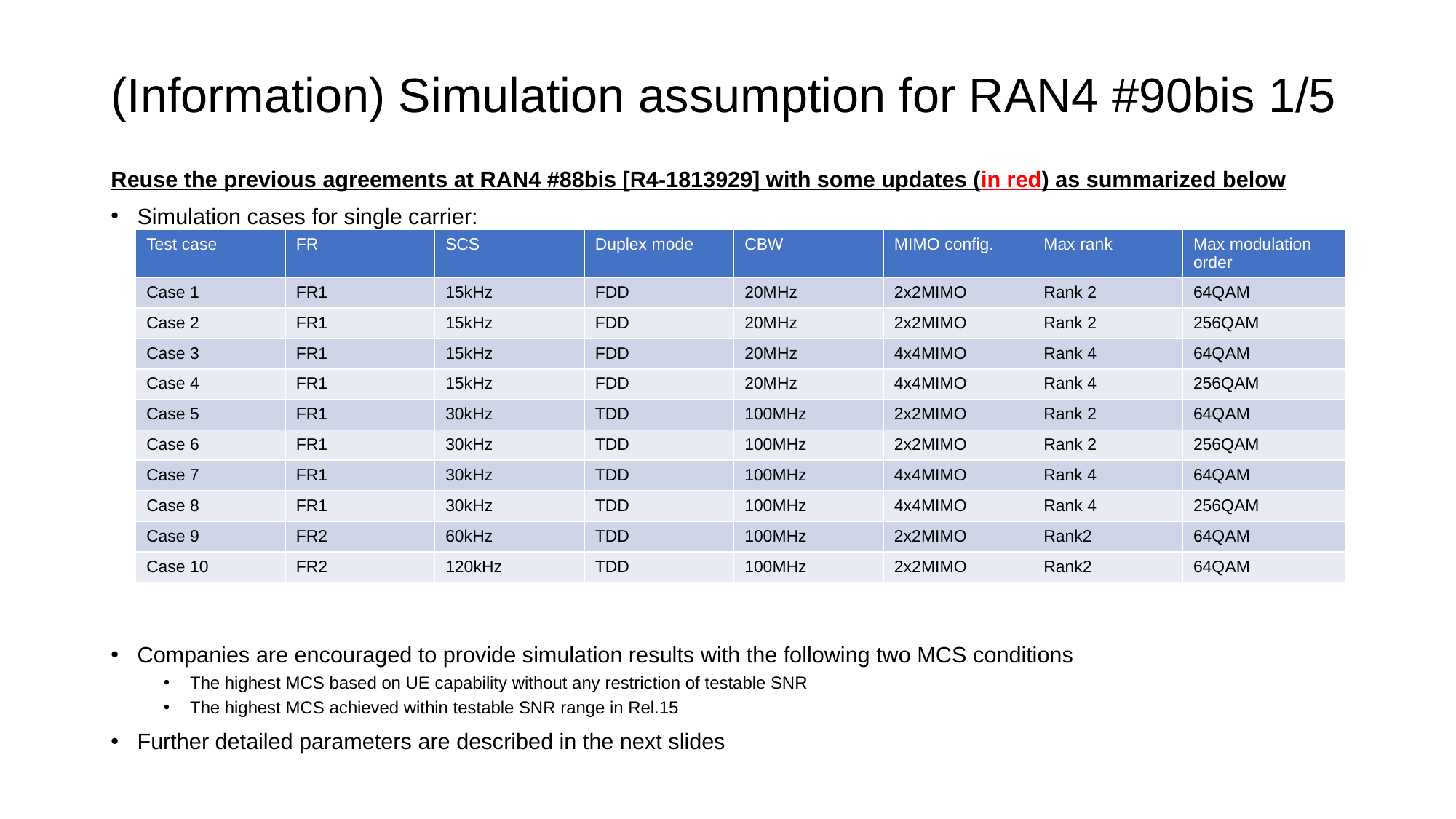

# (Information) Simulation assumption for RAN4 #90bis 1/5
Reuse the previous agreements at RAN4 #88bis [R4-1813929] with some updates (in red) as summarized below
Simulation cases for single carrier:

Companies are encouraged to provide simulation results with the following two MCS conditions
The highest MCS based on UE capability without any restriction of testable SNR
The highest MCS achieved within testable SNR range in Rel.15
Further detailed parameters are described in the next slides
| Test case | FR | SCS | Duplex mode | CBW | MIMO config. | Max rank | Max modulation order |
| --- | --- | --- | --- | --- | --- | --- | --- |
| Case 1 | FR1 | 15kHz | FDD | 20MHz | 2x2MIMO | Rank 2 | 64QAM |
| Case 2 | FR1 | 15kHz | FDD | 20MHz | 2x2MIMO | Rank 2 | 256QAM |
| Case 3 | FR1 | 15kHz | FDD | 20MHz | 4x4MIMO | Rank 4 | 64QAM |
| Case 4 | FR1 | 15kHz | FDD | 20MHz | 4x4MIMO | Rank 4 | 256QAM |
| Case 5 | FR1 | 30kHz | TDD | 100MHz | 2x2MIMO | Rank 2 | 64QAM |
| Case 6 | FR1 | 30kHz | TDD | 100MHz | 2x2MIMO | Rank 2 | 256QAM |
| Case 7 | FR1 | 30kHz | TDD | 100MHz | 4x4MIMO | Rank 4 | 64QAM |
| Case 8 | FR1 | 30kHz | TDD | 100MHz | 4x4MIMO | Rank 4 | 256QAM |
| Case 9 | FR2 | 60kHz | TDD | 100MHz | 2x2MIMO | Rank2 | 64QAM |
| Case 10 | FR2 | 120kHz | TDD | 100MHz | 2x2MIMO | Rank2 | 64QAM |